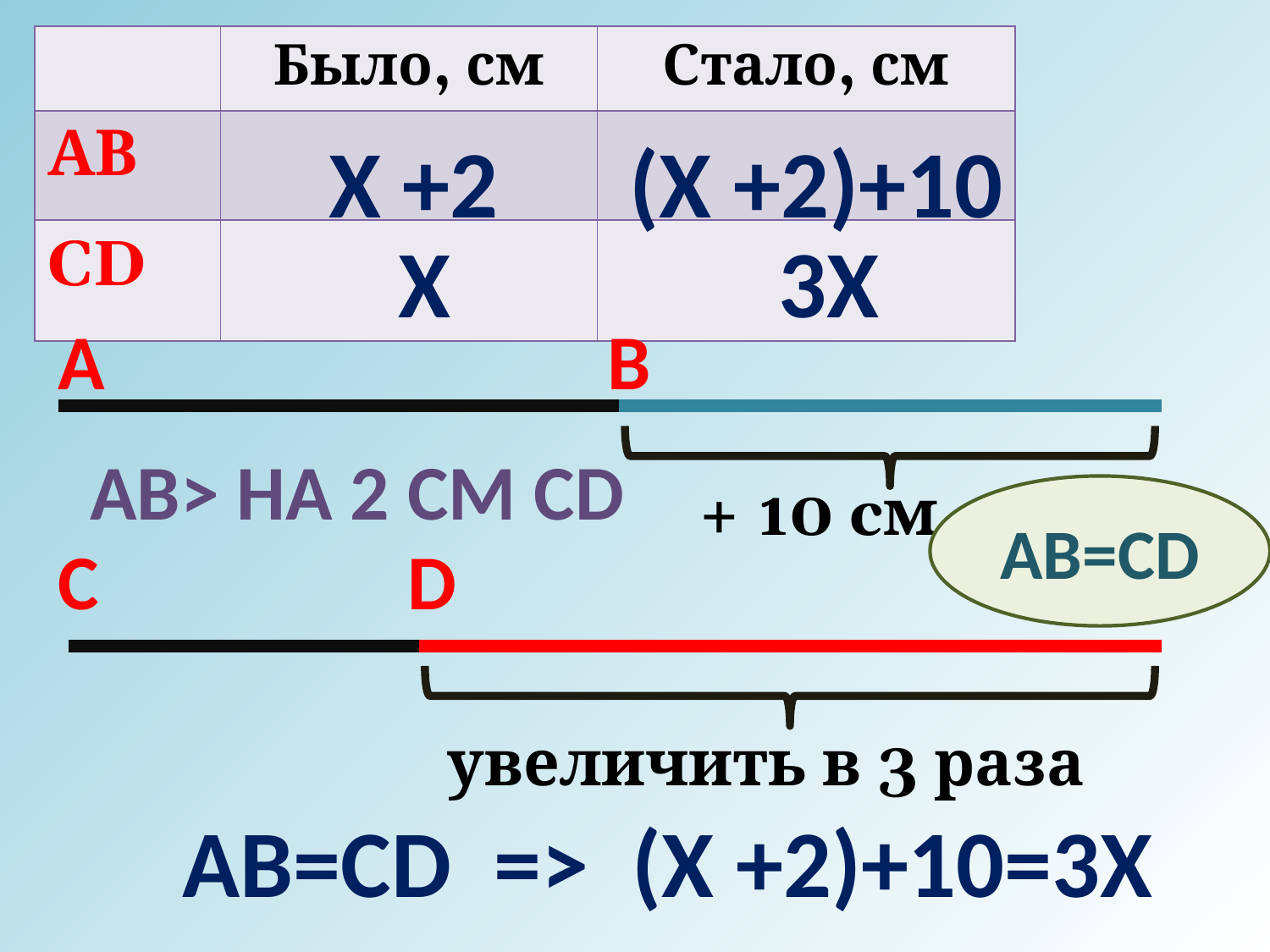

|  | Было, см | Стало, см |
| --- | --- | --- |
| АВ |  |  |
| CD |  |  |
X +2
(X +2)+10

x
3x
А
В

АВ> на 2 см СD
+ 10 cм
АВ=CD
С
D
увеличить в 3 раза
AB=CD  =>  (X +2)+10=3x